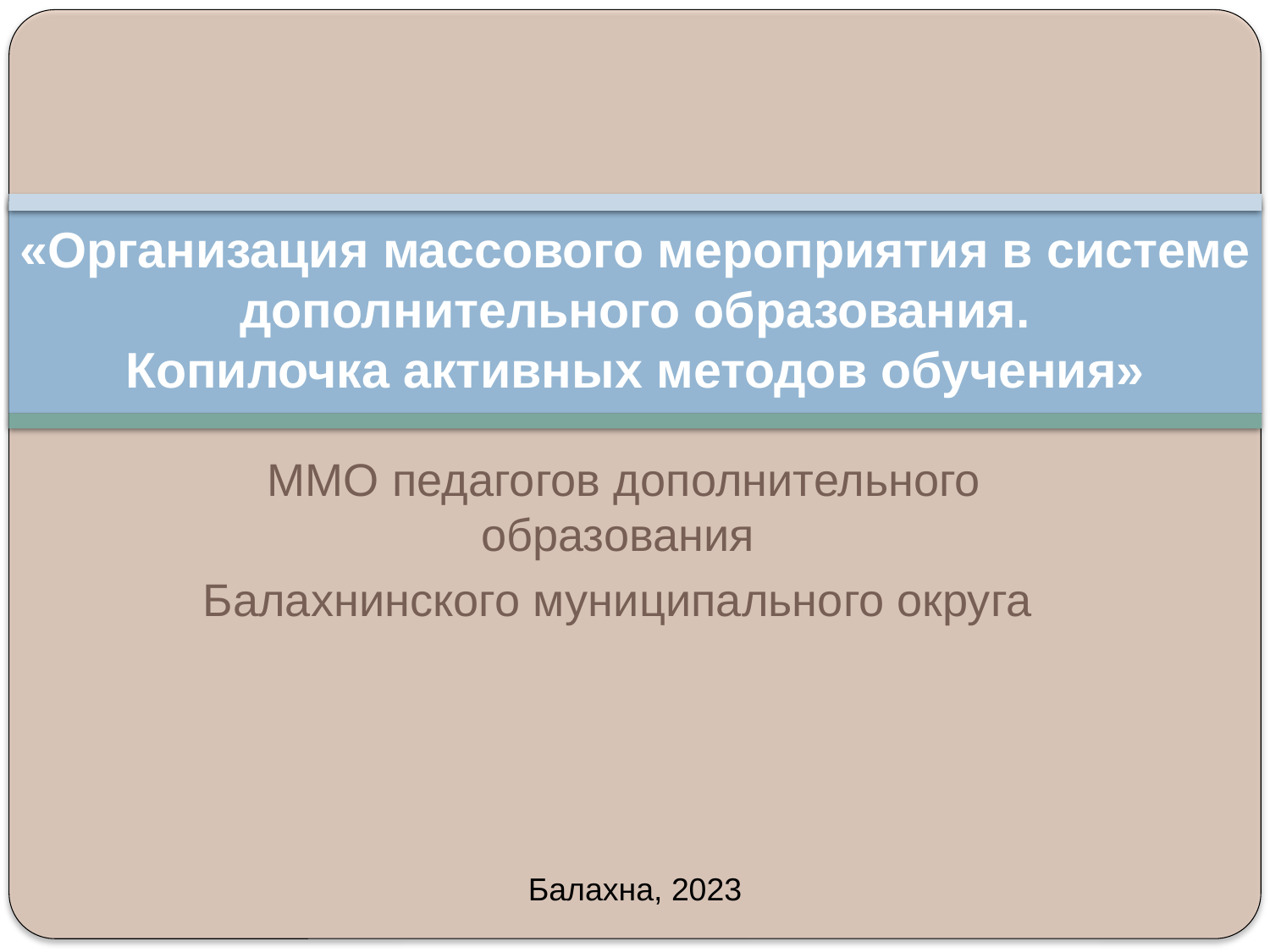

# «Организация массового мероприятия в системе дополнительного образования. Копилочка активных методов обучения»
ММО педагогов дополнительного образования
Балахнинского муниципального округа

Балахна, 2023